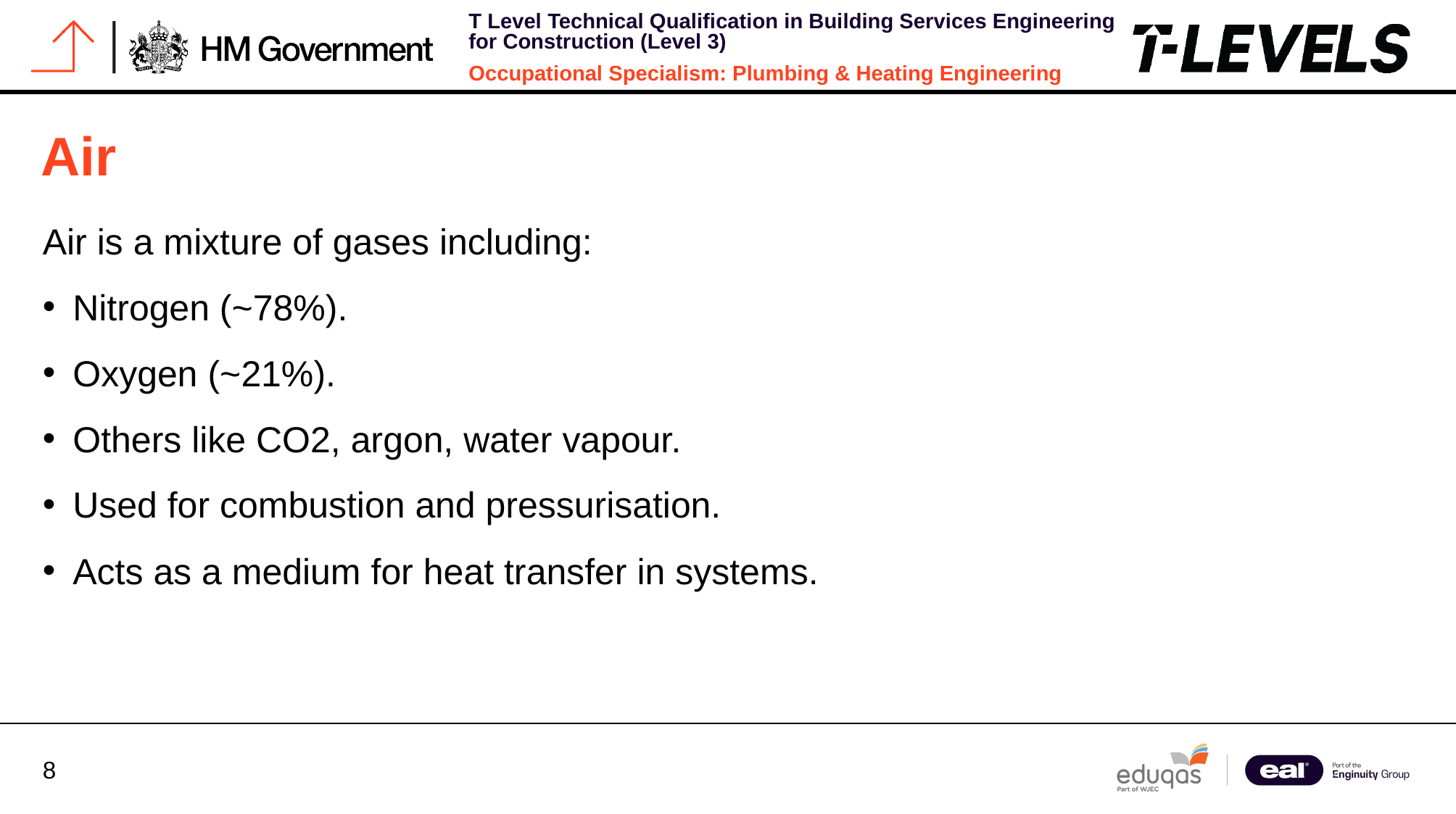

# Air
Air is a mixture of gases including:
Nitrogen (~78%).
Oxygen (~21%).
Others like CO2, argon, water vapour.
Used for combustion and pressurisation.
Acts as a medium for heat transfer in systems.